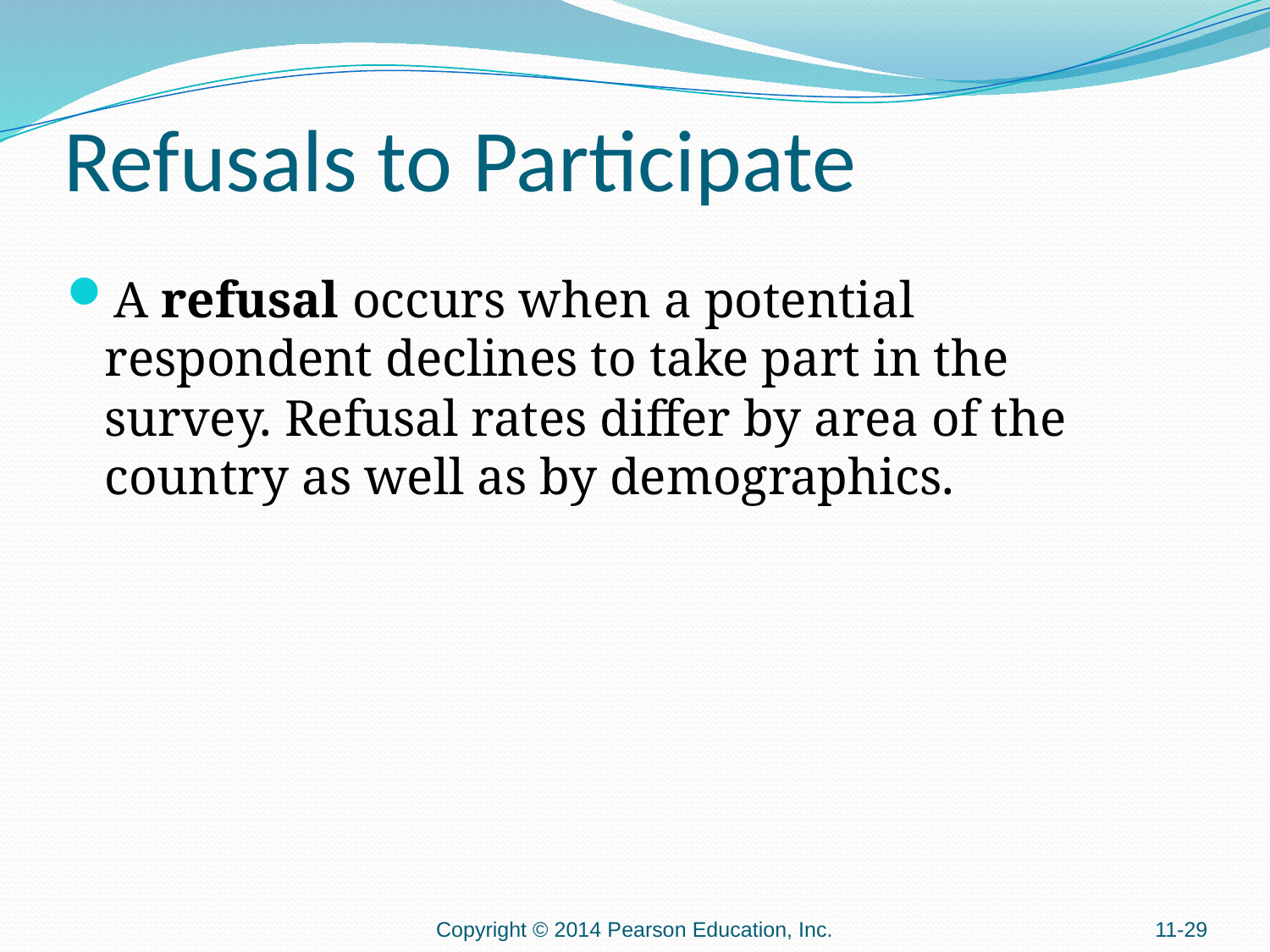

# Refusals to Participate
A refusal occurs when a potential respondent declines to take part in the survey. Refusal rates differ by area of the country as well as by demographics.